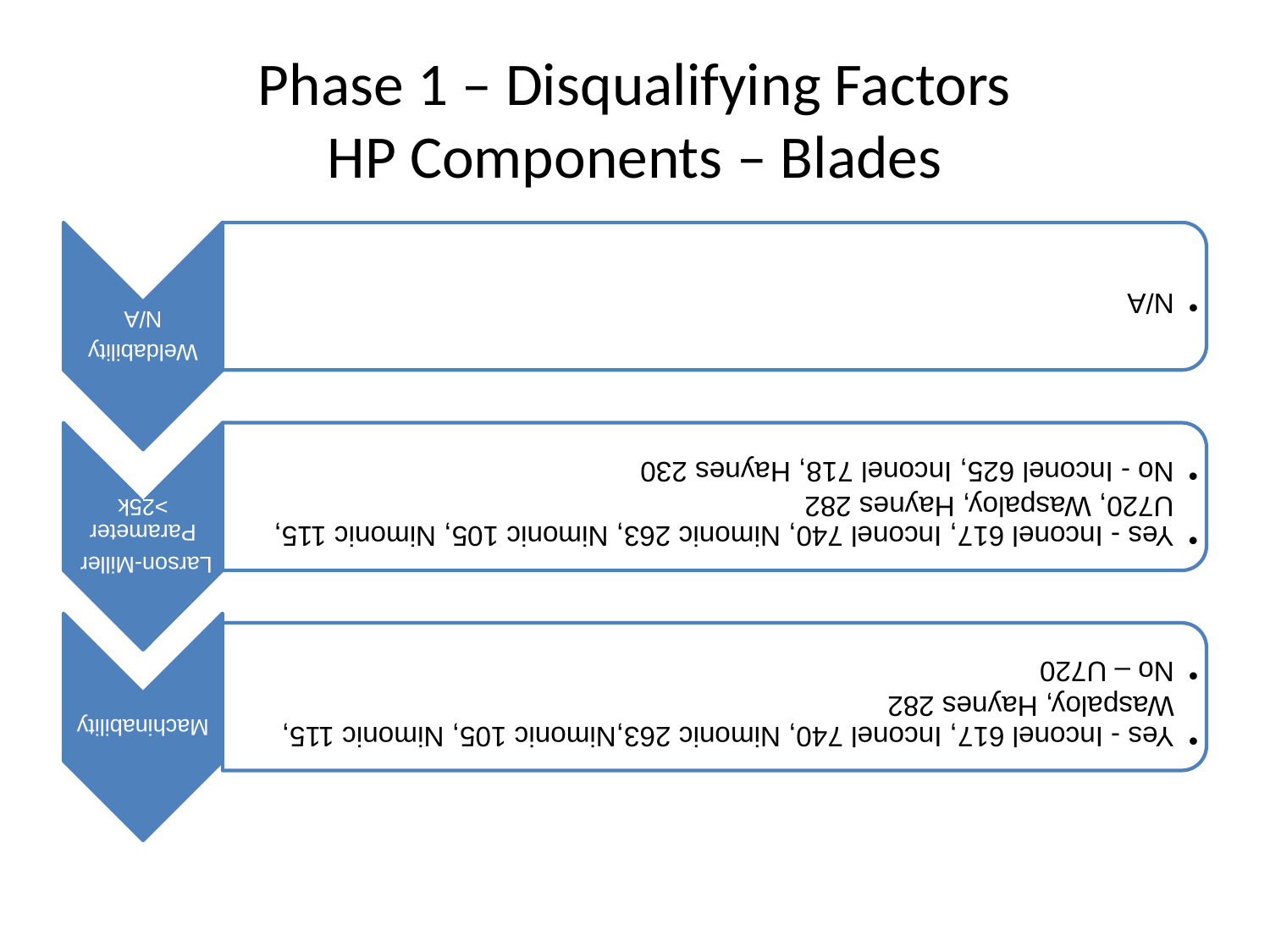

# Phase 1 – Disqualifying Factors HP Components – Blades
Weldability
N/A
N/A
Larson-Miller
Parameter >25k
Yes - Inconel 617, Inconel 740, Nimonic 263, Nimonic 105, Nimonic 115, U720, Waspaloy, Haynes 282
No - Inconel 625, Inconel 718, Haynes 230
Machinability
Yes - Inconel 617, Inconel 740, Nimonic 263,Nimonic 105, Nimonic 115, Waspaloy, Haynes 282
No – U720